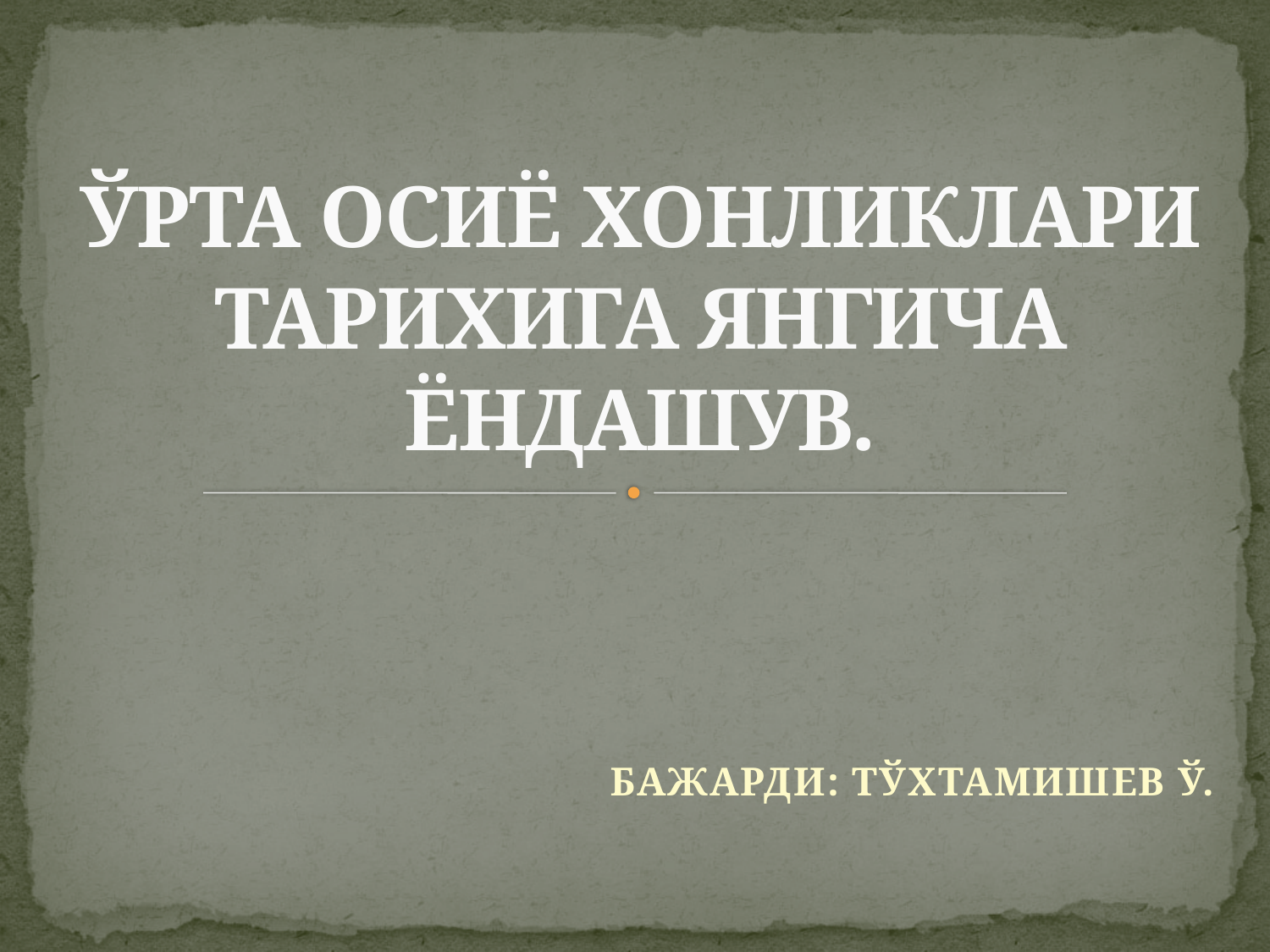

# ЎРТА ОСИЁ ХОНЛИКЛАРИ ТАРИХИГА ЯНГИЧА ЁНДАШУВ.
БАЖАРДИ: ТЎХТАМИШЕВ Ў.